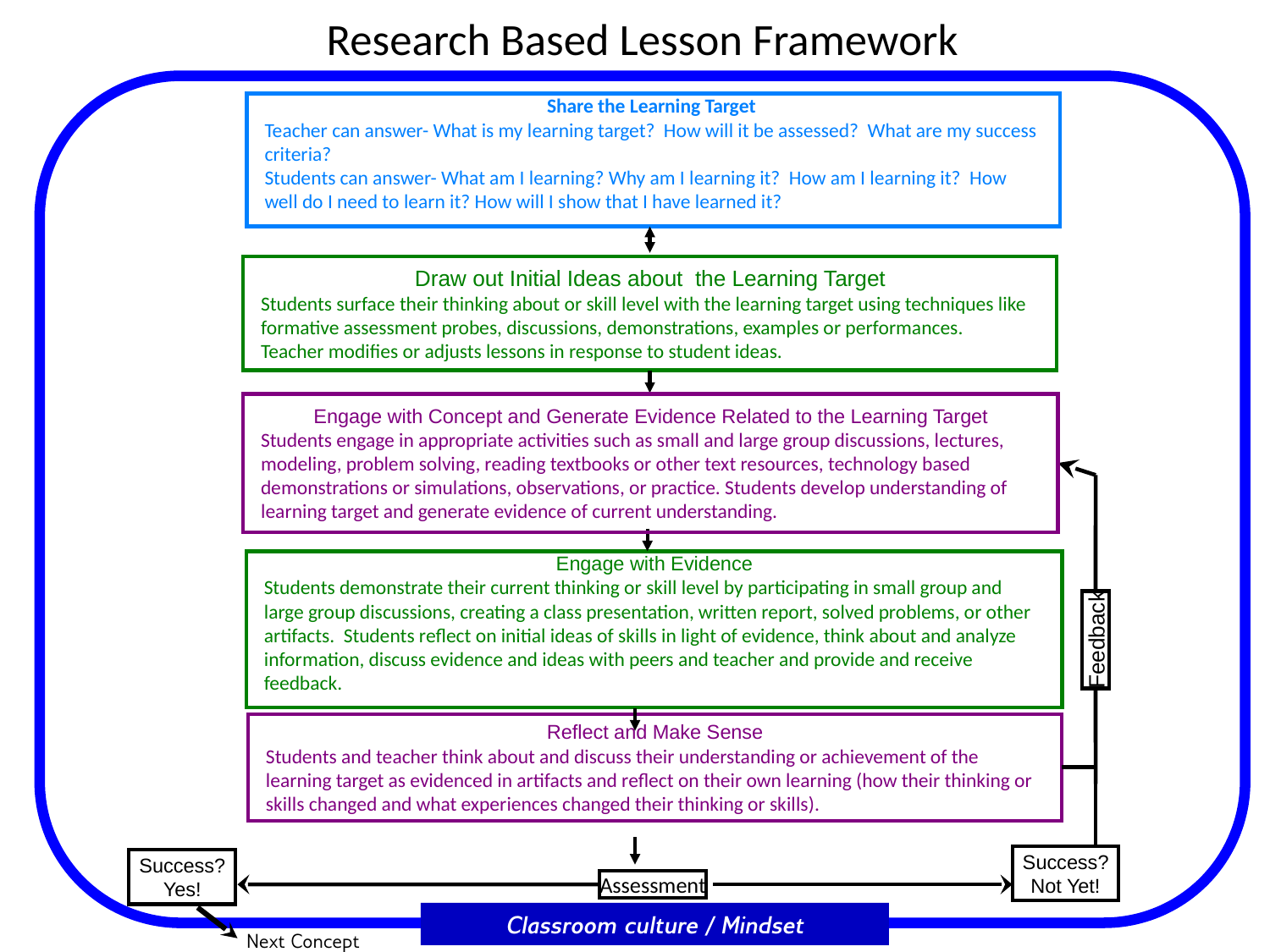

Research Based Lesson Framework

Share the Learning Target
Teacher can answer- What is my learning target?  How will it be assessed?  What are my success criteria?
Students can answer- What am I learning? Why am I learning it?  How am I learning it?  How well do I need to learn it? How will I show that I have learned it?
Draw out Initial Ideas about  the Learning Target
Students surface their thinking about or skill level with the learning target using techniques like formative assessment probes, discussions, demonstrations, examples or performances.
Teacher modifies or adjusts lessons in response to student ideas.
Engage with Concept and Generate Evidence Related to the Learning Target
Students engage in appropriate activities such as small and large group discussions, lectures, modeling, problem solving, reading textbooks or other text resources, technology based demonstrations or simulations, observations, or practice. Students develop understanding of learning target and generate evidence of current understanding.
Engage with Evidence
Students demonstrate their current thinking or skill level by participating in small group and large group discussions, creating a class presentation, written report, solved problems, or other artifacts.  Students reflect on initial ideas of skills in light of evidence, think about and analyze information, discuss evidence and ideas with peers and teacher and provide and receive feedback.

Feedback
Reflect and Make Sense
Students and teacher think about and discuss their understanding or achievement of the learning target as evidenced in artifacts and reflect on their own learning (how their thinking or skills changed and what experiences changed their thinking or skills).
Success?
Not Yet!
Success?
Yes!
Assessment
Classroom culture / Mindset

Next Concept